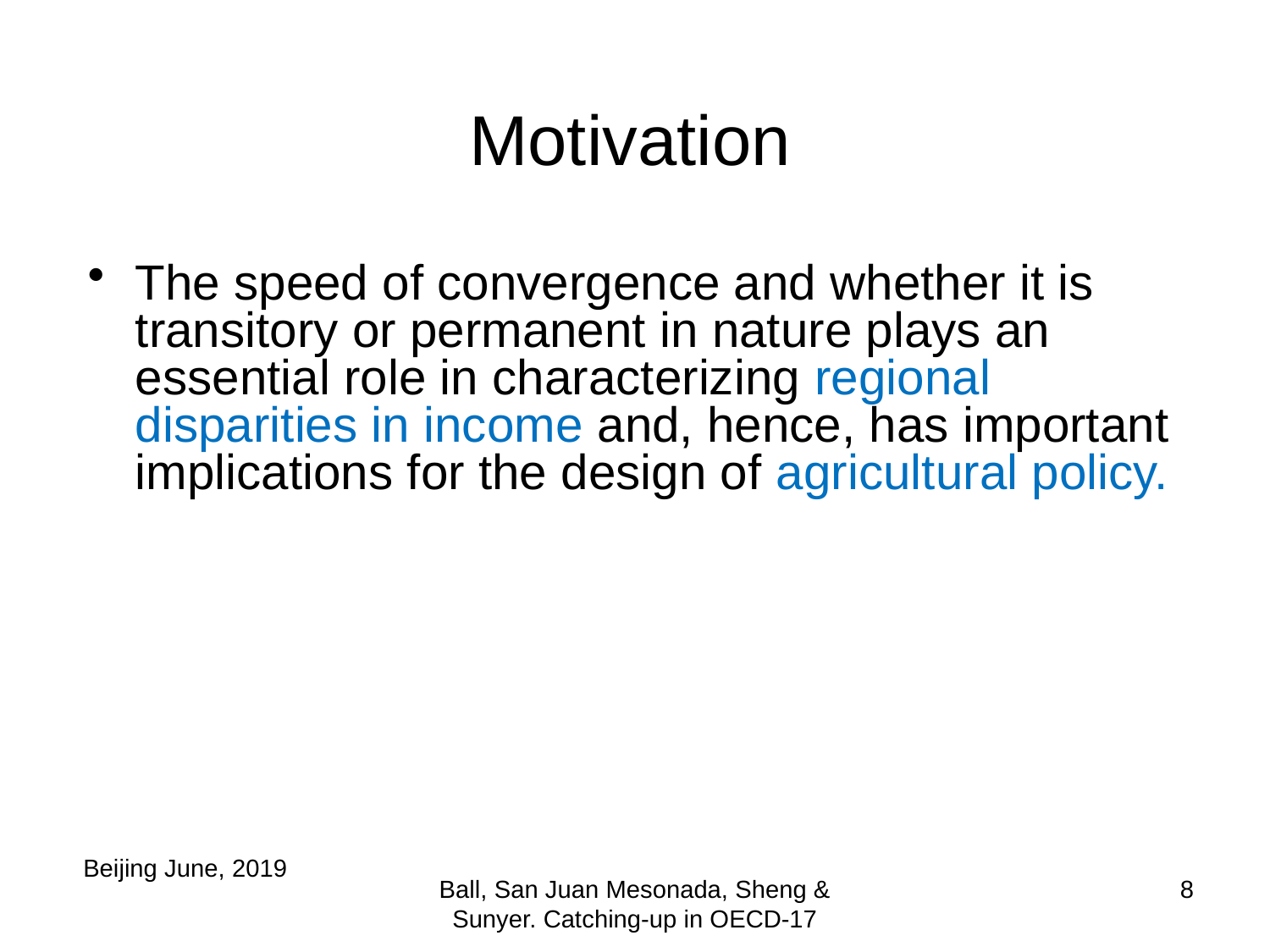

# Motivation
The speed of convergence and whether it is transitory or permanent in nature plays an essential role in characterizing regional disparities in income and, hence, has important implications for the design of agricultural policy.
 Beijing June, 2019
Ball, San Juan Mesonada, Sheng & Sunyer. Catching-up in OECD-17
8